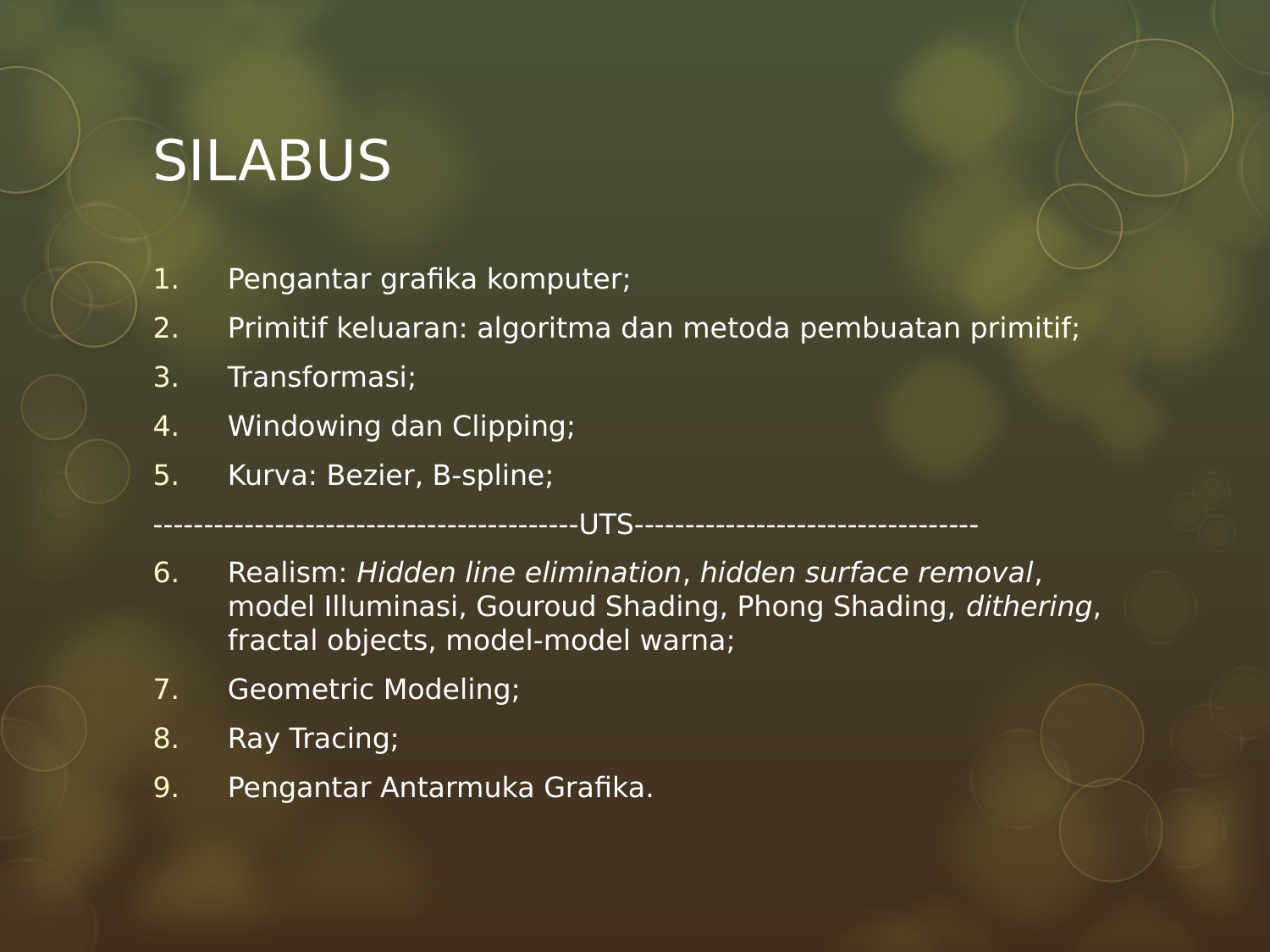

# SILABUS
Pengantar grafika komputer;
Primitif keluaran: algoritma dan metoda pembuatan primitif;
Transformasi;
Windowing dan Clipping;
Kurva: Bezier, B-spline;
------------------------------------------UTS----------------------------------
Realism: Hidden line elimination, hidden surface removal, model Illuminasi, Gouroud Shading, Phong Shading, dithering, fractal objects, model-model warna;
Geometric Modeling;
Ray Tracing;
Pengantar Antarmuka Grafika.